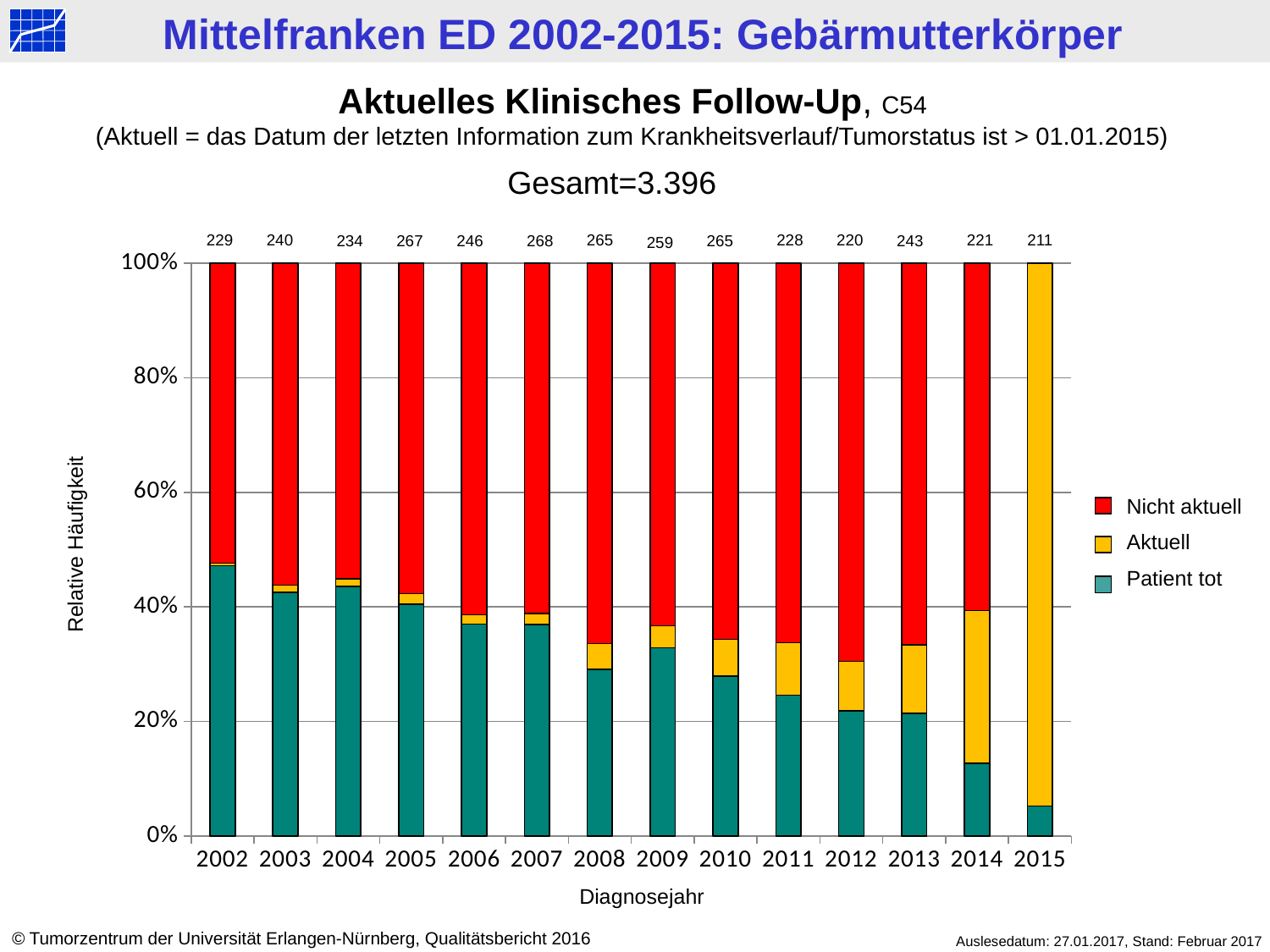

Aktuelles Klinisches Follow-Up, C54
(Aktuell = das Datum der letzten Information zum Krankheitsverlauf/Tumorstatus ist > 01.01.2015)
Gesamt=3.396
228
220
229
240
265
221
211
234
267
246
268
265
243
259

### Chart

| Category | tot | > 2015 | < 2015 |
|---|---|---|---|
| 2002 | 108.0 | 1.0 | 120.0 |
| 2003 | 102.0 | 3.0 | 135.0 |
| 2004 | 102.0 | 3.0 | 129.0 |
| 2005 | 108.0 | 5.0 | 154.0 |
| 2006 | 91.0 | 4.0 | 151.0 |
| 2007 | 99.0 | 5.0 | 164.0 |
| 2008 | 77.0 | 12.0 | 176.0 |
| 2009 | 85.0 | 10.0 | 164.0 |
| 2010 | 74.0 | 17.0 | 174.0 |
| 2011 | 56.0 | 21.0 | 151.0 |
| 2012 | 48.0 | 19.0 | 153.0 |
| 2013 | 52.0 | 29.0 | 162.0 |
| 2014 | 28.0 | 59.0 | 134.0 |
| 2015 | 11.0 | 200.0 | 0.0 |
Nicht aktuell
Aktuell
Patient tot

Relative Häufigkeit

Diagnosejahr